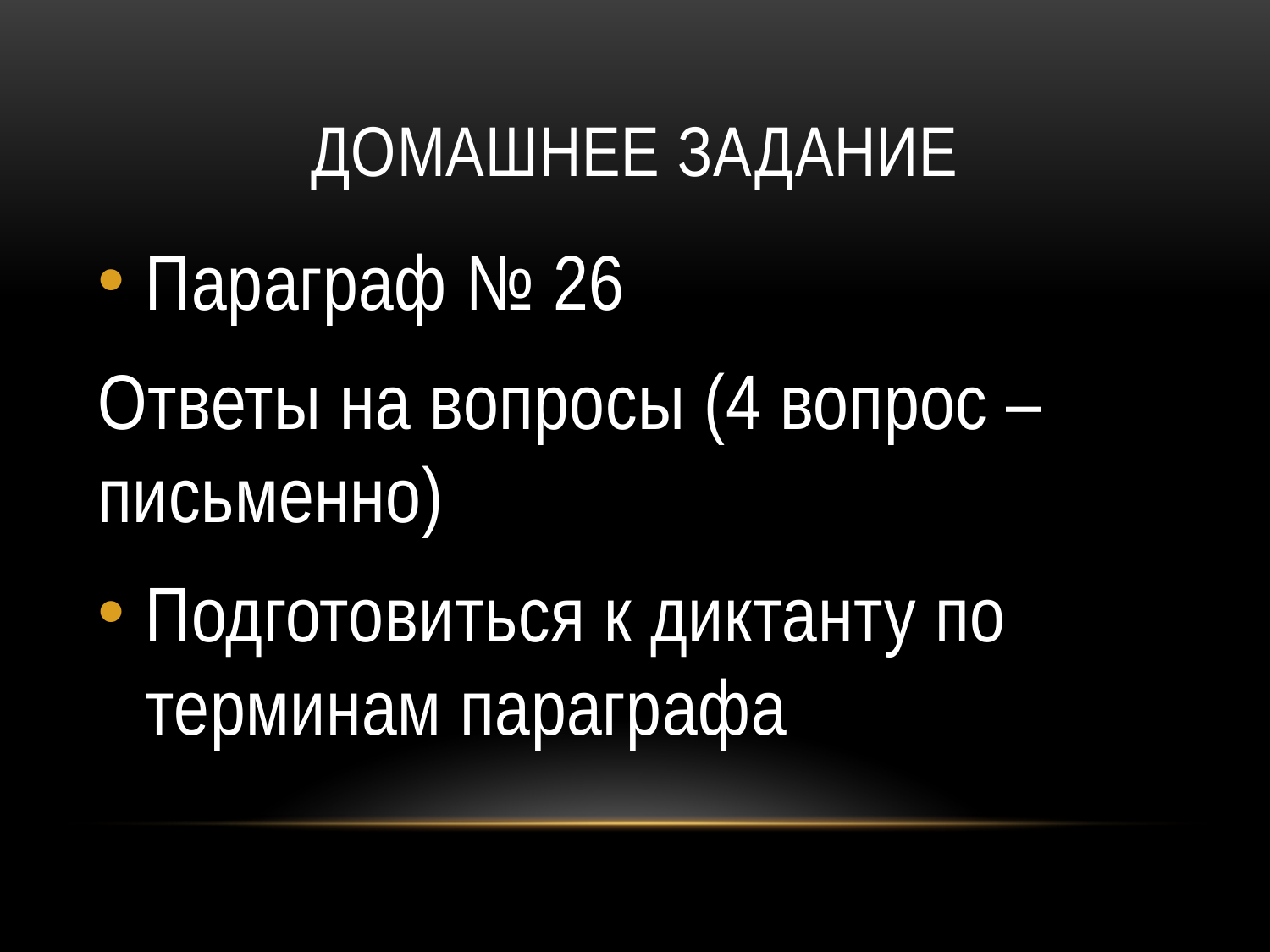

# Домашнее задание
Параграф № 26
Ответы на вопросы (4 вопрос – письменно)
Подготовиться к диктанту по терминам параграфа